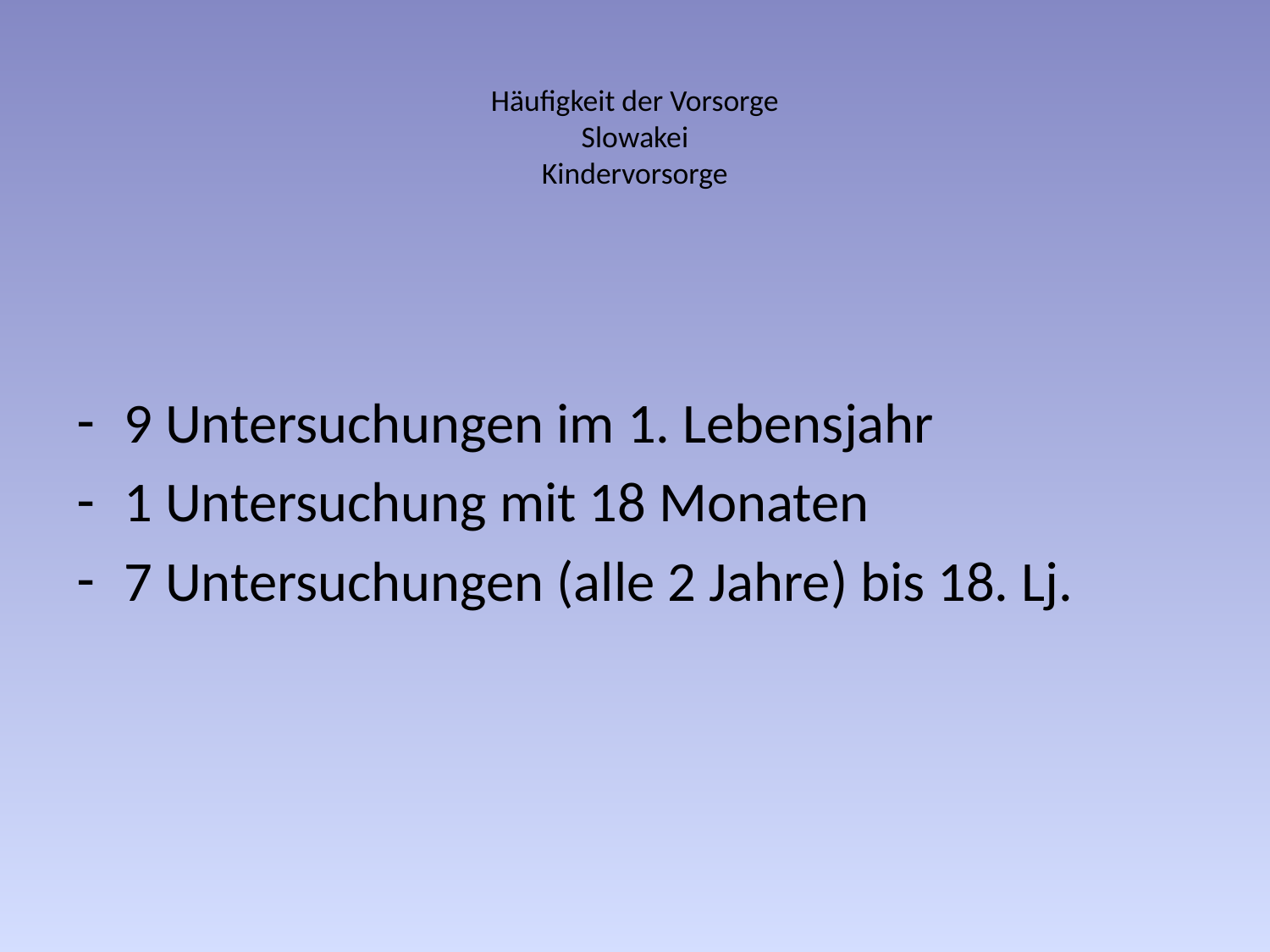

# Häufigkeit der Vorsorge Slowakei Kindervorsorge

9 Untersuchungen im 1. Lebensjahr
1 Untersuchung mit 18 Monaten
7 Untersuchungen (alle 2 Jahre) bis 18. Lj.